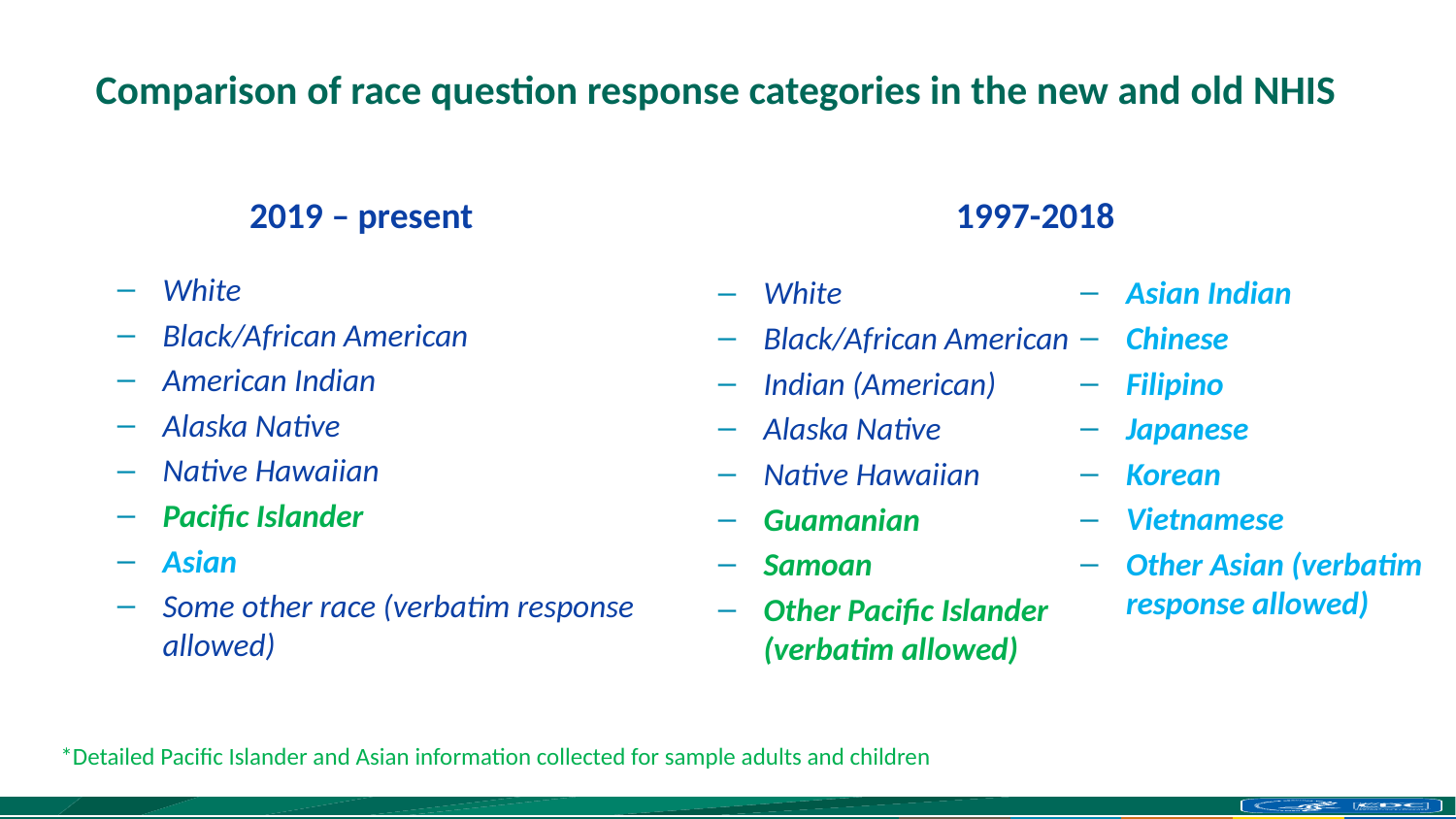

# Comparison of race question response categories in the new and old NHIS
1997-2018

2019 – present

White
Black/African American
American Indian
Alaska Native
Native Hawaiian
Pacific Islander
Asian
Some other race (verbatim response allowed)
White
Black/African American
Indian (American)
Alaska Native
Native Hawaiian
Guamanian
Samoan
Other Pacific Islander (verbatim allowed)

Asian Indian
Chinese
Filipino
Japanese
Korean
Vietnamese
Other Asian (verbatim response allowed)
*Detailed Pacific Islander and Asian information collected for sample adults and children